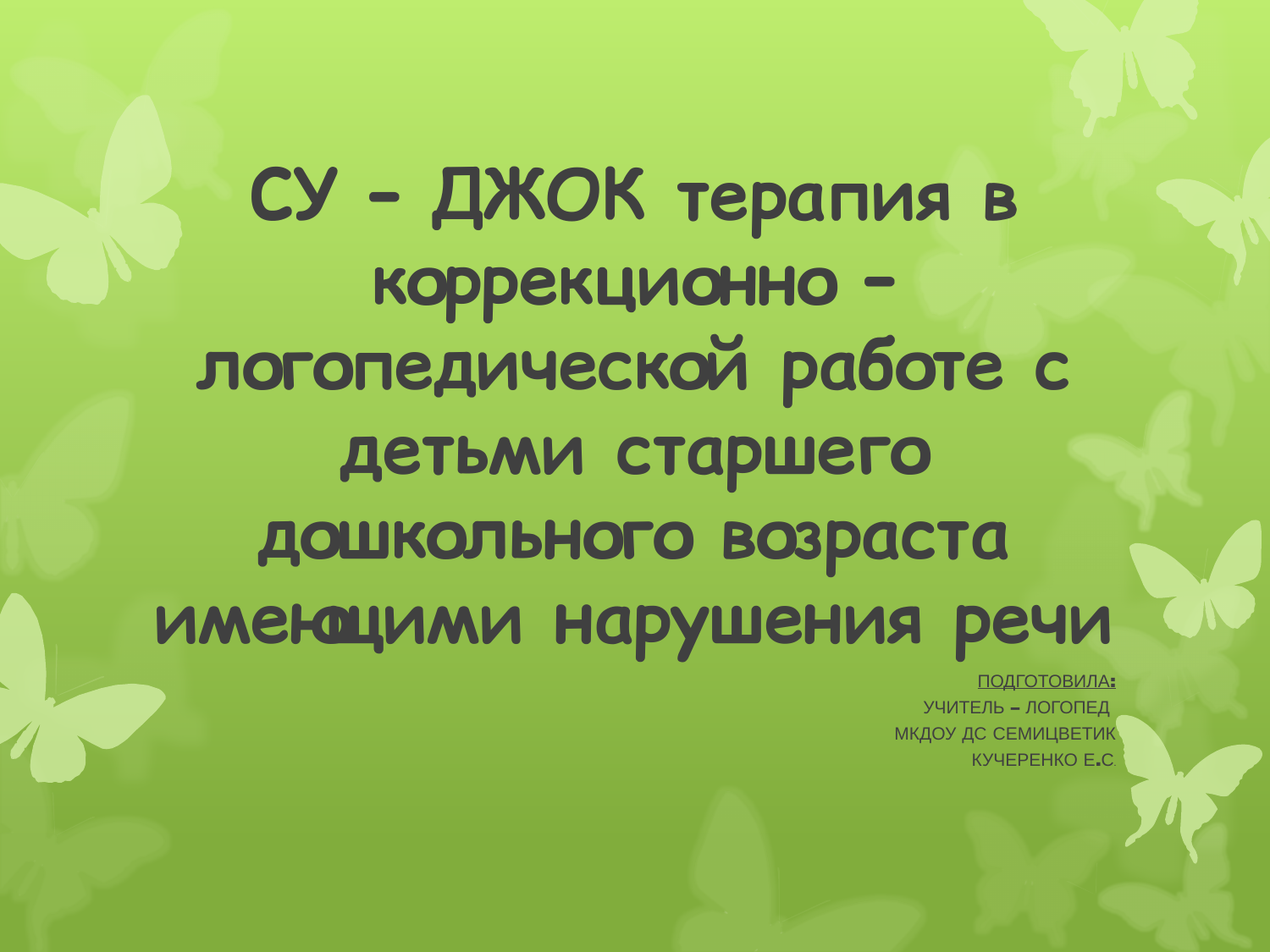

# СУ – ДЖОК терапия в коррекционно – логопедической работе с детьми старшего дошкольного возраста имеющими нарушения речи
ПОДГОТОВИЛА:
УЧИТЕЛЬ – ЛОГОПЕД
МКДОУ ДС СЕМИЦВЕТИК
КУЧЕРЕНКО Е.С.